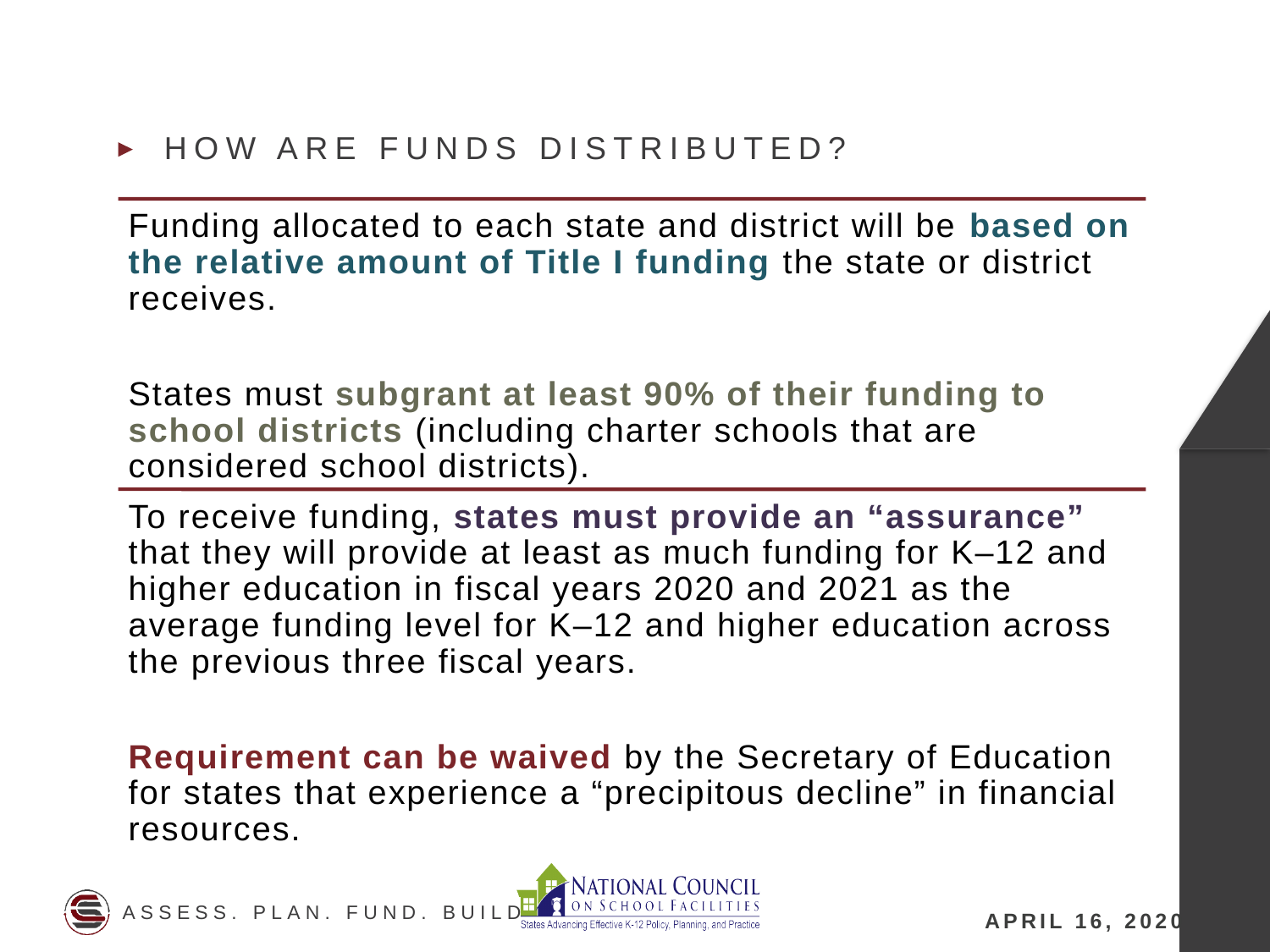

How are funds distributed?

Funding allocated to each state and district will be based on the relative amount of Title I funding the state or district receives.

States must subgrant at least 90% of their funding to school districts (including charter schools that are considered school districts).
To receive funding, states must provide an “assurance” that they will provide at least as much funding for K–12 and higher education in fiscal years 2020 and 2021 as the average funding level for K–12 and higher education across the previous three fiscal years.

Requirement can be waived by the Secretary of Education for states that experience a “precipitous decline” in financial resources.
April 16, 2020